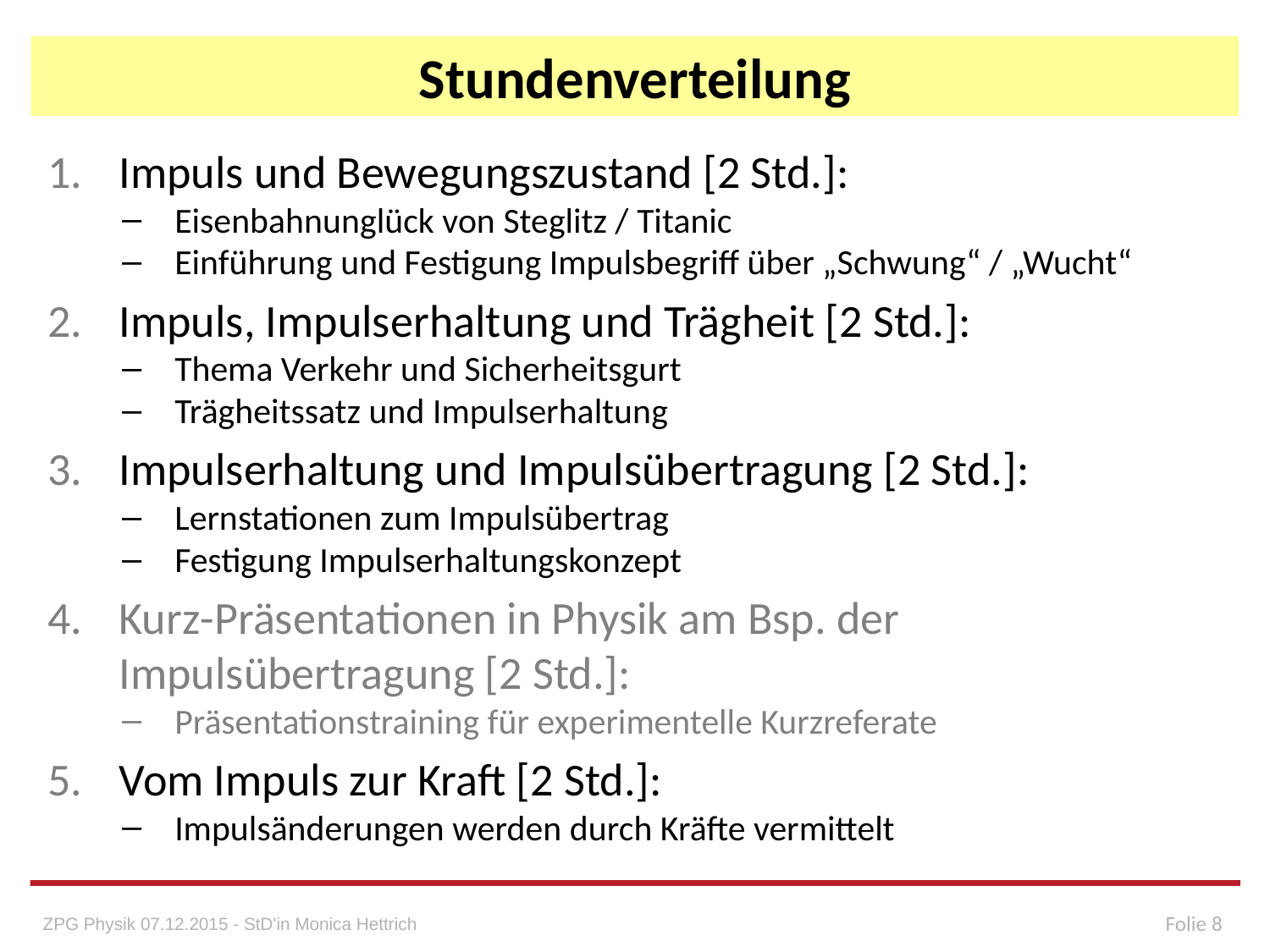

# Stundenverteilung
Impuls und Bewegungszustand [2 Std.]:
Eisenbahnunglück von Steglitz / Titanic
Einführung und Festigung Impulsbegriff über „Schwung“ / „Wucht“
Impuls, Impulserhaltung und Trägheit [2 Std.]:
Thema Verkehr und Sicherheitsgurt
Trägheitssatz und Impulserhaltung
Impulserhaltung und Impulsübertragung [2 Std.]:
Lernstationen zum Impulsübertrag
Festigung Impulserhaltungskonzept
Kurz-Präsentationen in Physik am Bsp. der Impulsübertragung [2 Std.]:
Präsentationstraining für experimentelle Kurzreferate
Vom Impuls zur Kraft [2 Std.]:
Impulsänderungen werden durch Kräfte vermittelt
Folie 8
ZPG Physik 07.12.2015 - StD'in Monica Hettrich